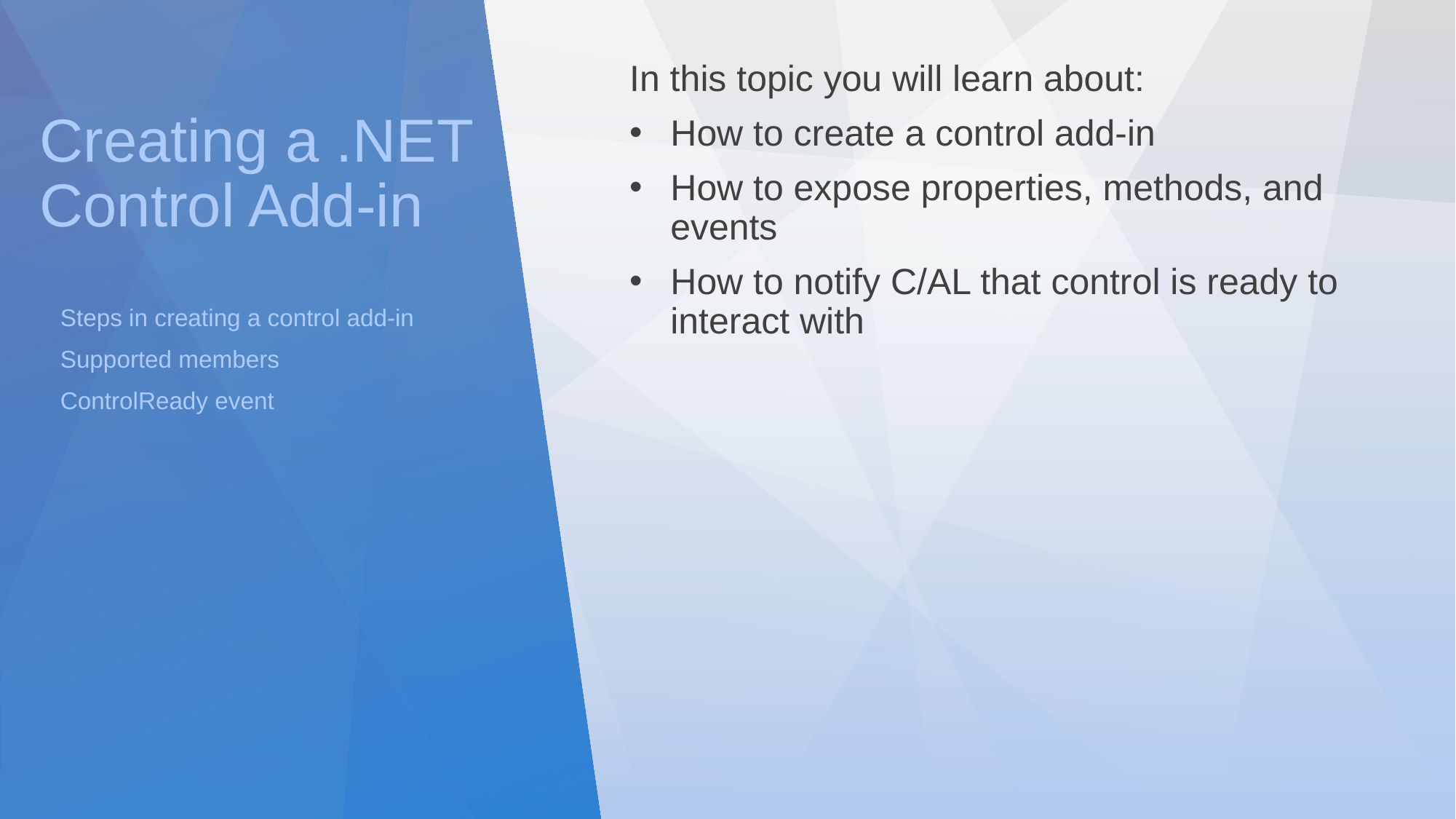

# Creating a .NET Control Add-in
In this topic you will learn about:
How to create a control add-in
How to expose properties, methods, and events
How to notify C/AL that control is ready to interact with
Steps in creating a control add-in
Supported members
ControlReady event